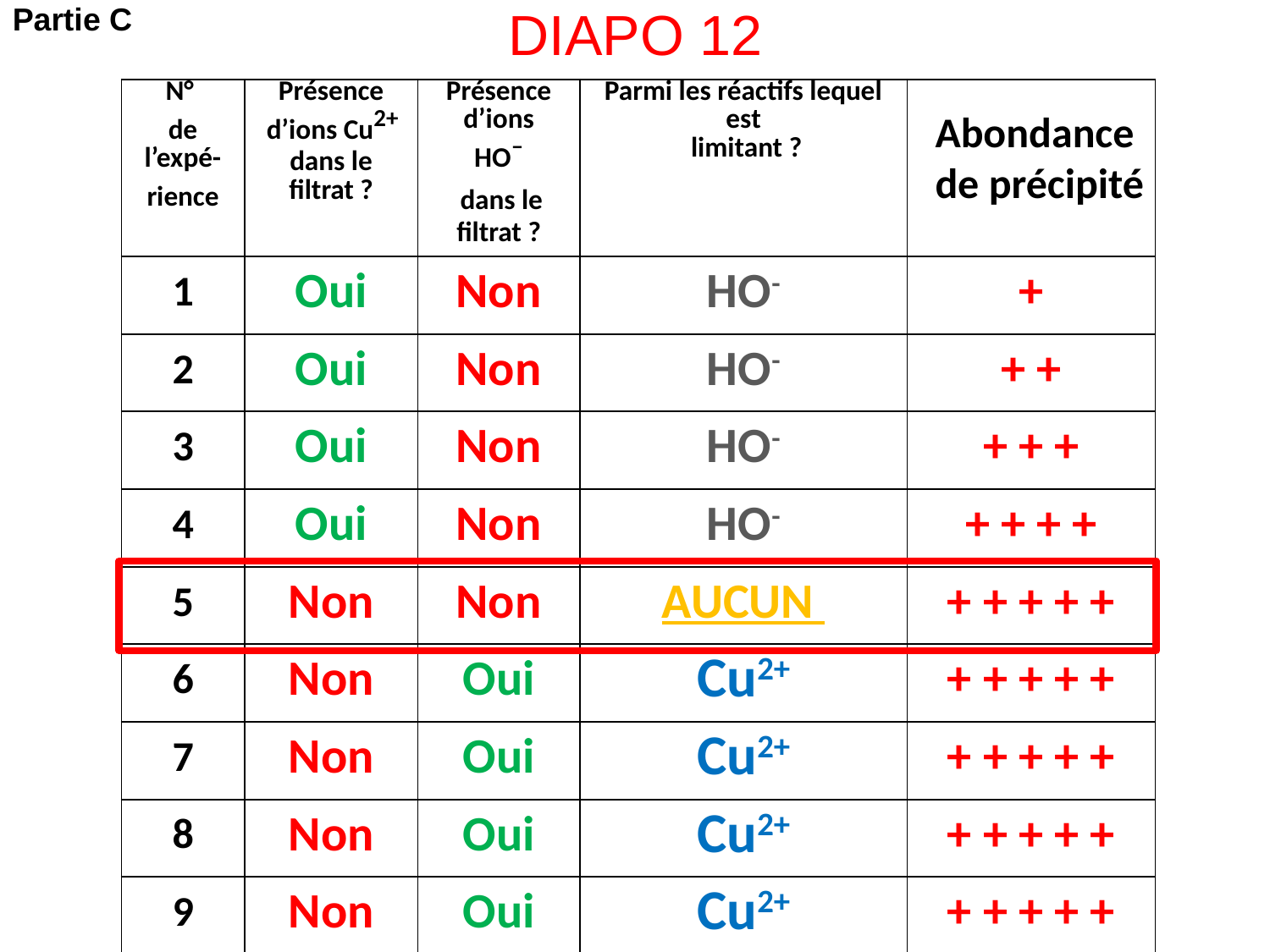

Partie C
DIAPO 12
| N° de l’expé- rience | Présence d’ions Cu2+ dans le filtrat ? | Présence d’ions HO– dans le filtrat ? | Parmi les réactifs lequel est limitant ? |  |
| --- | --- | --- | --- | --- |
| 1 | Oui | Non | HO- | + |
| 2 | Oui | Non | HO- | + + |
| 3 | Oui | Non | HO- | + + + |
| 4 | Oui | Non | HO- | + + + + |
| 5 | Non | Non | AUCUN | + + + + + |
| 6 | Non | Oui | Cu2+ | + + + + + |
| 7 | Non | Oui | Cu2+ | + + + + + |
| 8 | Non | Oui | Cu2+ | + + + + + |
| 9 | Non | Oui | Cu2+ | + + + + + |
Abondance de précipité